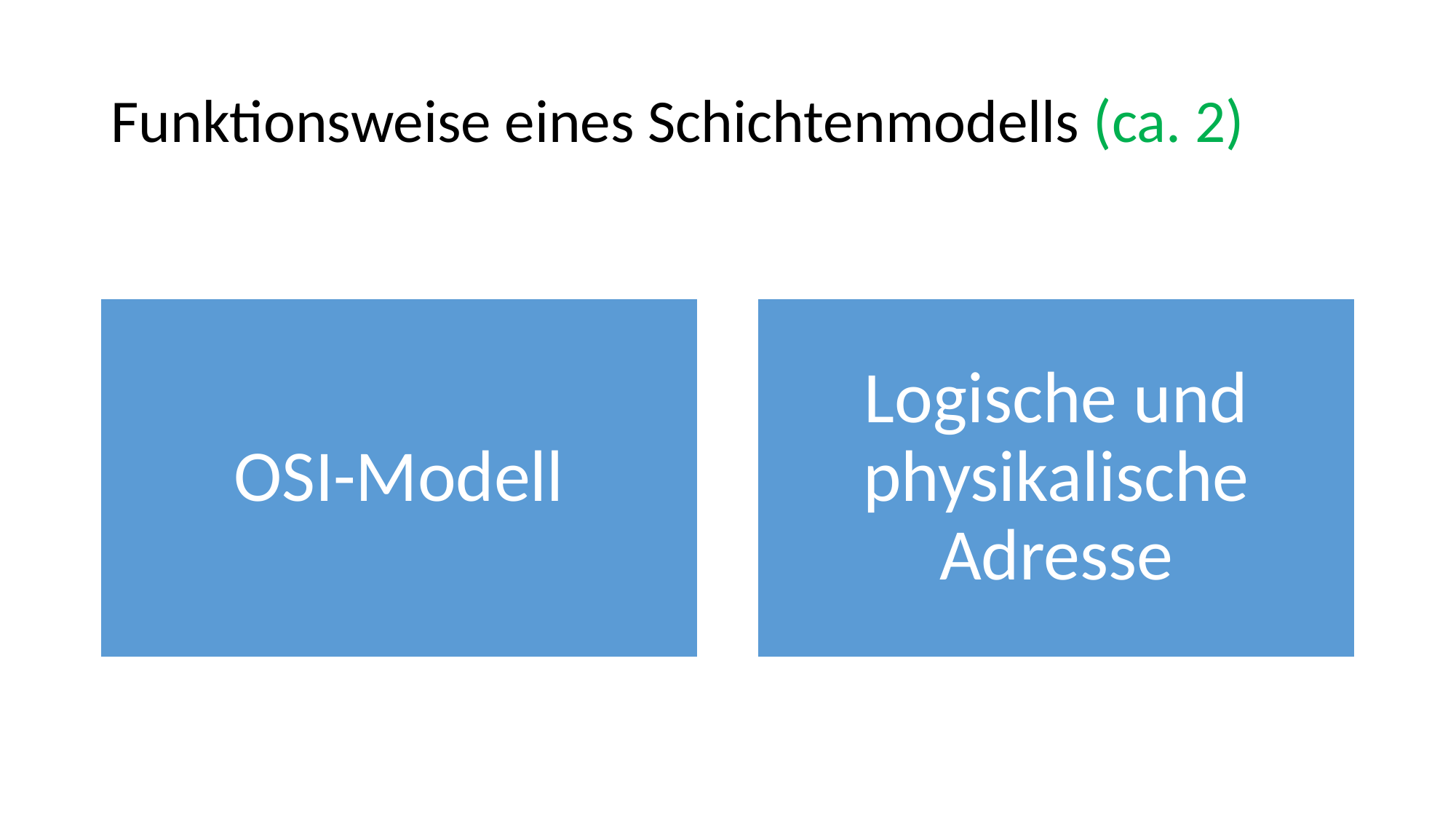

# Funktionsweise eines Schichtenmodells (ca. 2)
OSI-Modell
Logische und physikalische Adresse